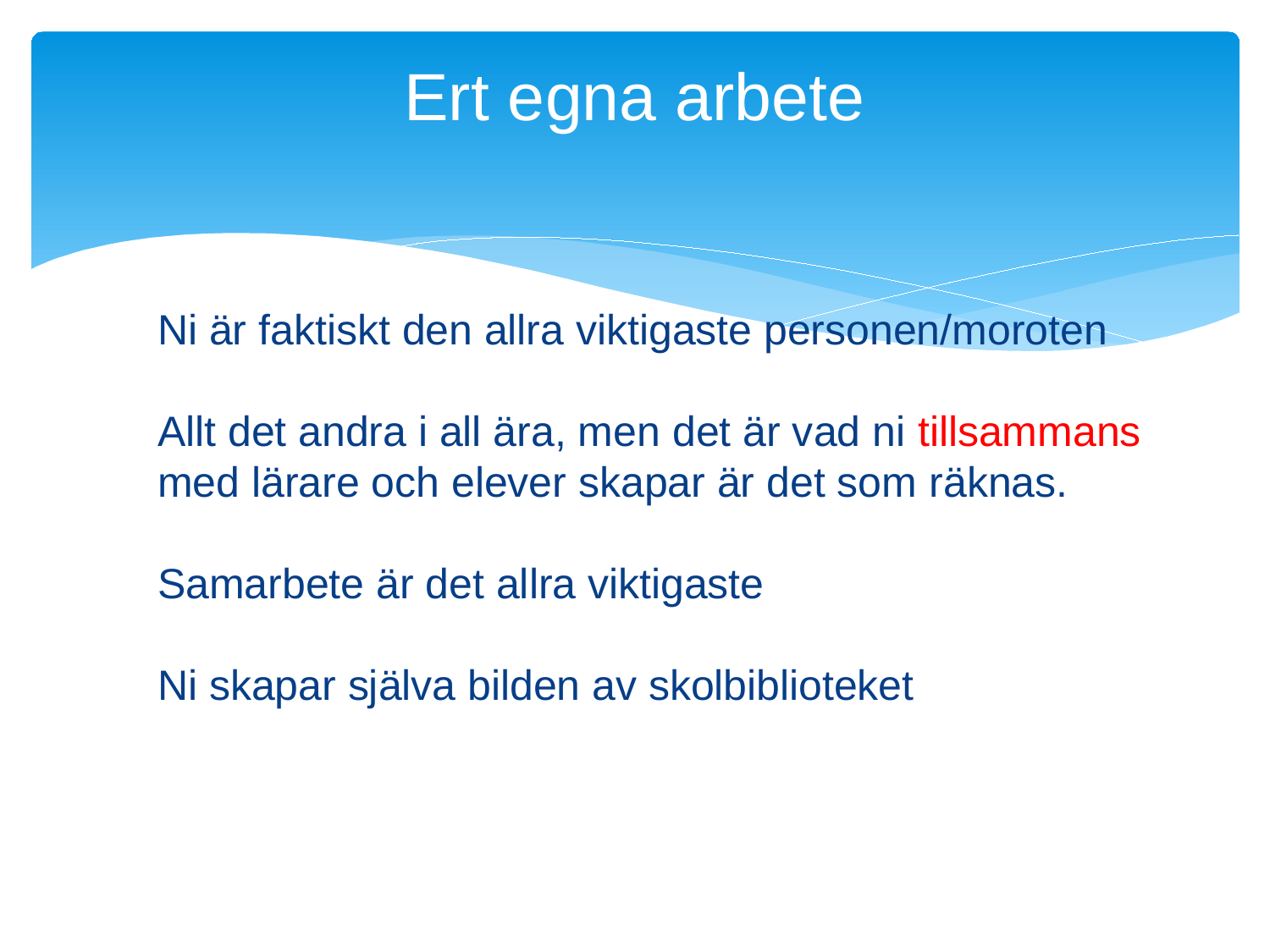

# Ert egna arbete
Ni är faktiskt den allra viktigaste personen/moroten
Allt det andra i all ära, men det är vad ni tillsammans med lärare och elever skapar är det som räknas.
Samarbete är det allra viktigaste
Ni skapar själva bilden av skolbiblioteket